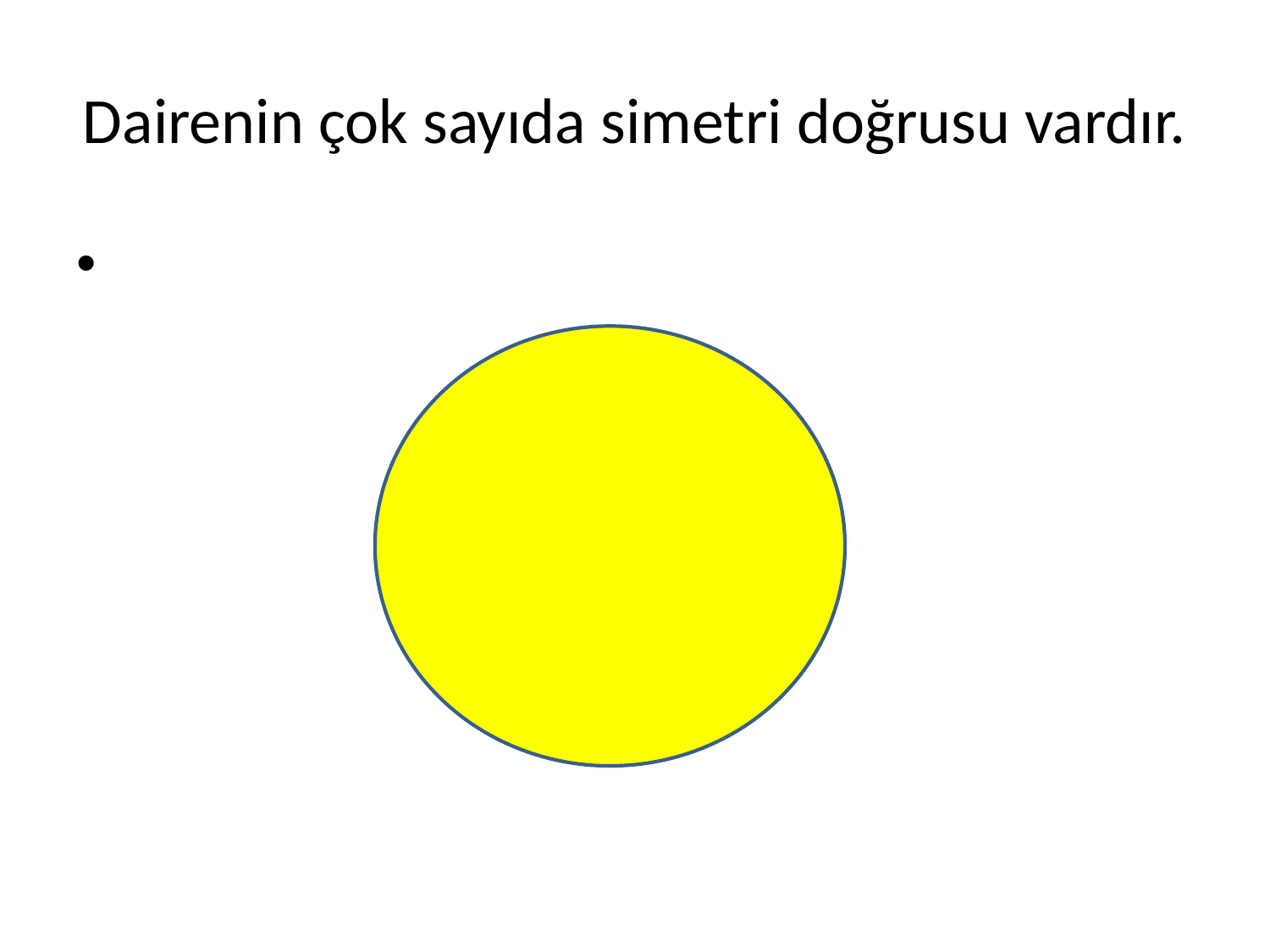

# Dairenin çok sayıda simetri doğrusu vardır.